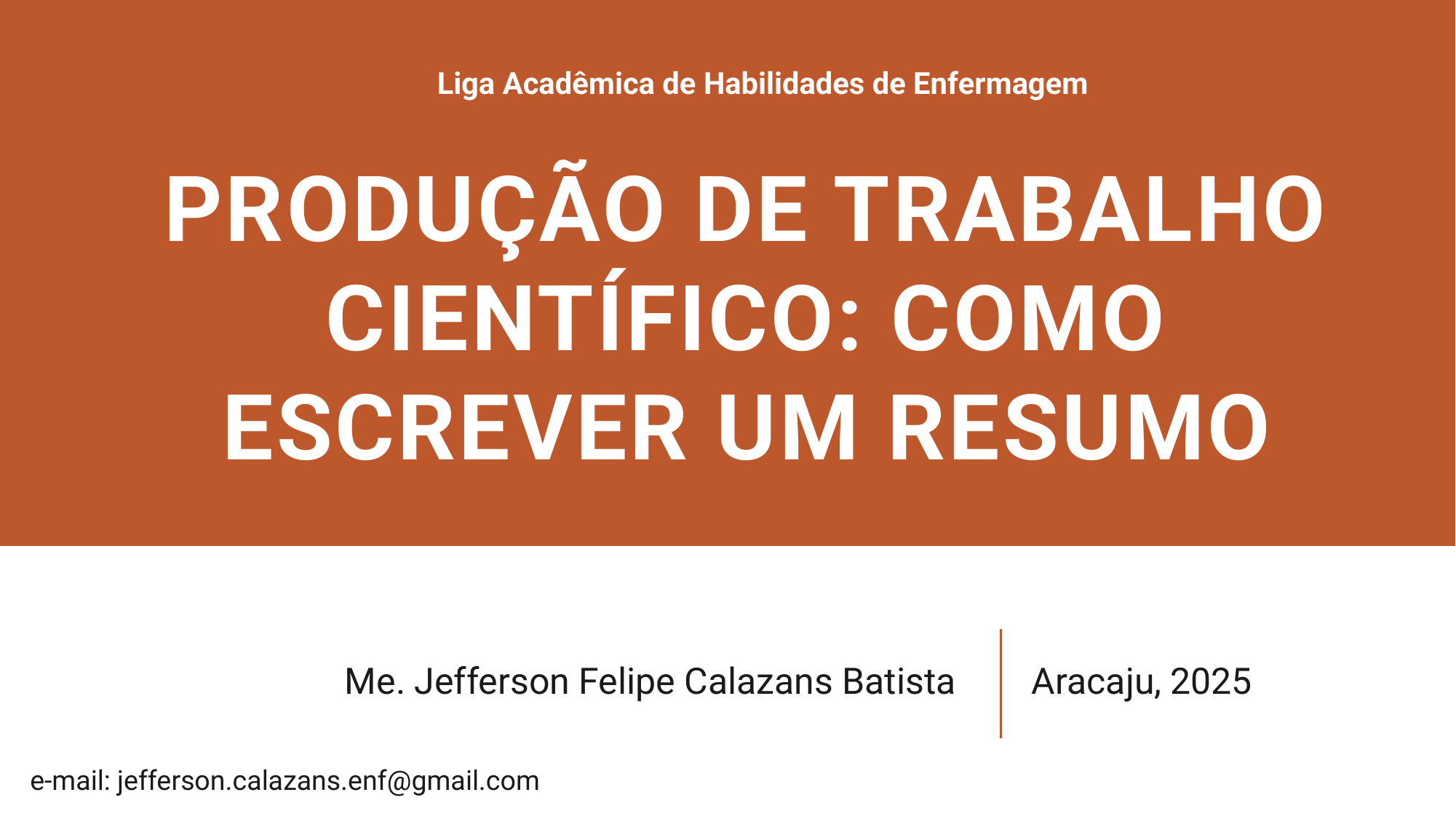

Liga Acadêmica de Habilidades de Enfermagem
# PRODUÇÃO DE TRABALHO CIENTÍFICO: COMO ESCREVER UM RESUMO
Me. Jefferson Felipe Calazans Batista
Aracaju, 2025
e-mail: jefferson.calazans.enf@gmail.com